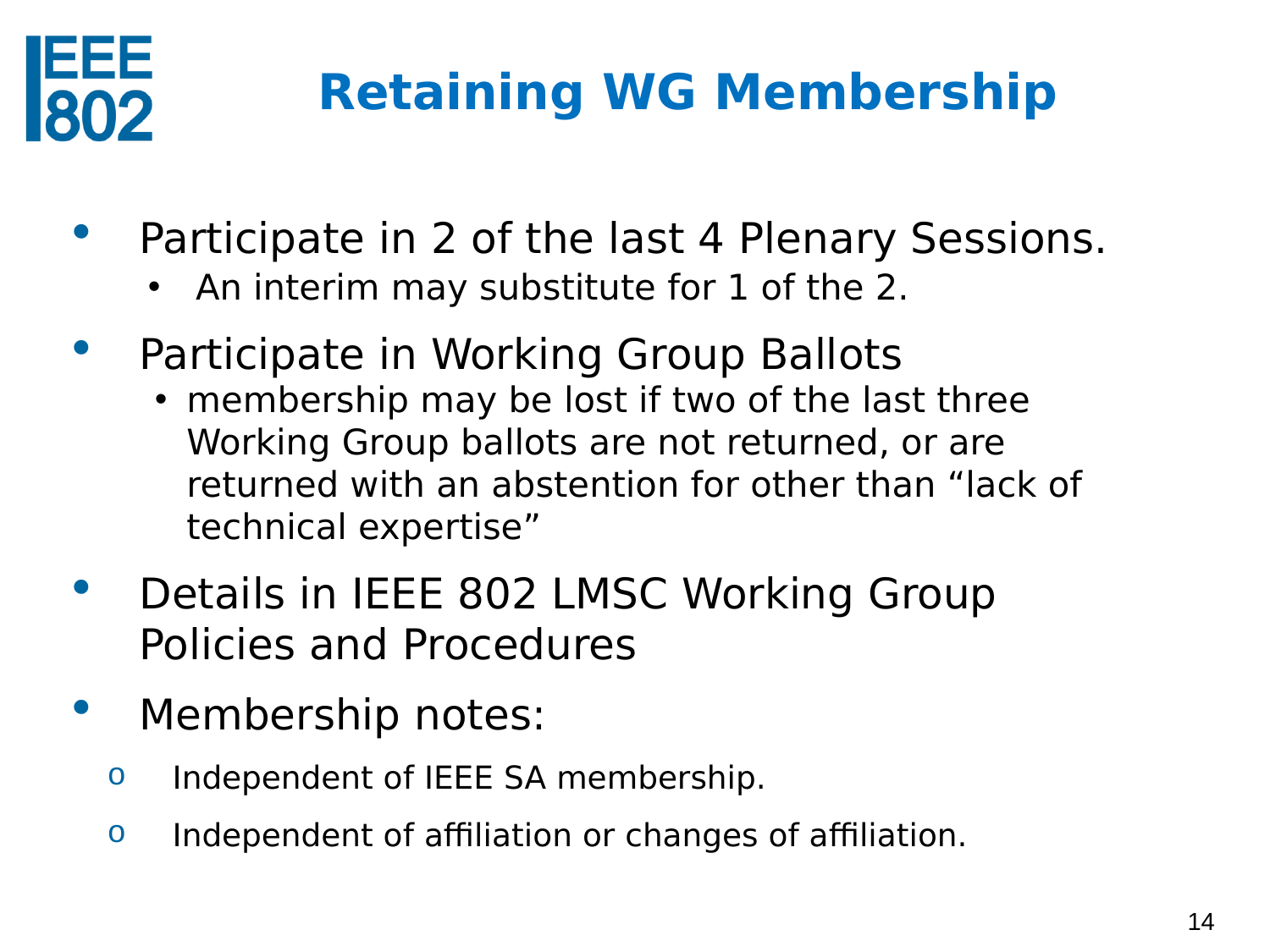

# Retaining WG Membership
Participate in 2 of the last 4 Plenary Sessions.
An interim may substitute for 1 of the 2.
Participate in Working Group Ballots
membership may be lost if two of the last three Working Group ballots are not returned, or are returned with an abstention for other than “lack of technical expertise”
Details in IEEE 802 LMSC Working Group Policies and Procedures
Membership notes:
Independent of IEEE SA membership.
Independent of affiliation or changes of affiliation.

14